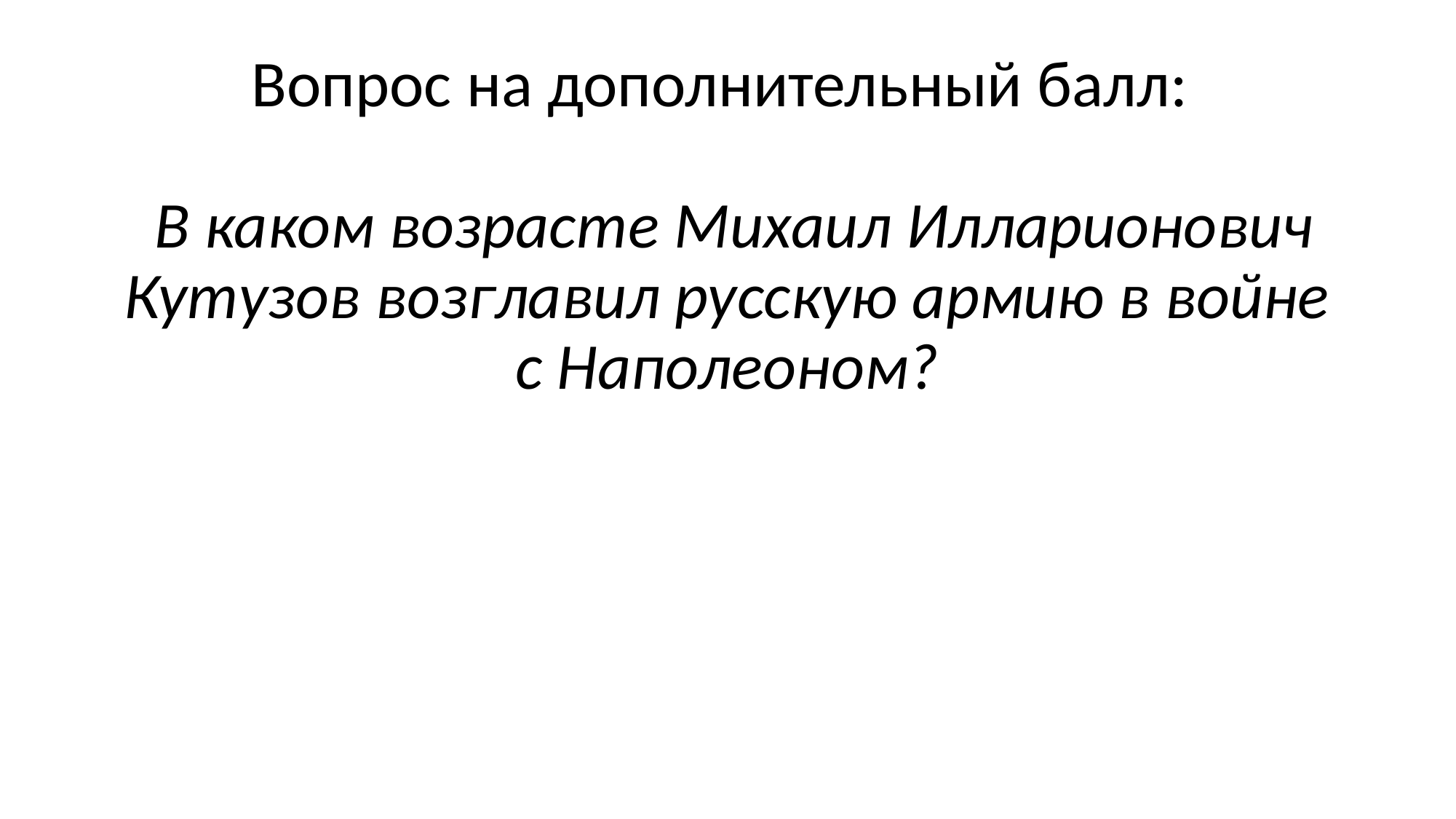

# Вопрос на дополнительный балл:  В каком возрасте Михаил Илларионович Кутузов возглавил русскую армию в войне с Наполеоном?